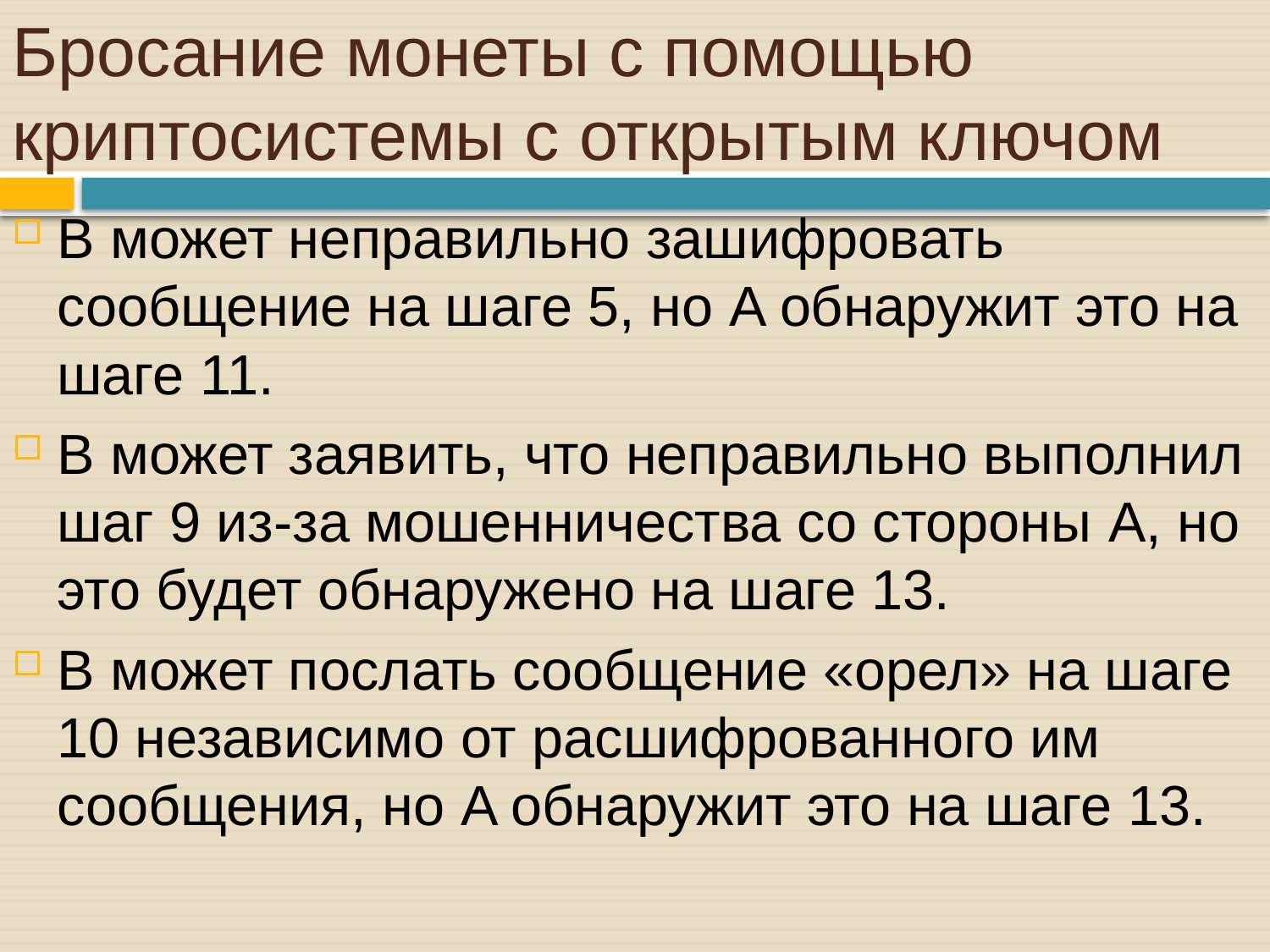

# Бросание монеты с помощью криптосистемы с открытым ключом
B может неправильно зашифровать сообщение на шаге 5, но A обнаружит это на шаге 11.
B может заявить, что неправильно выполнил шаг 9 из-за мошенничества со стороны A, но это будет обнаружено на шаге 13.
B может послать сообщение «орел» на шаге 10 независимо от расшифрованного им сообщения, но A обнаружит это на шаге 13.